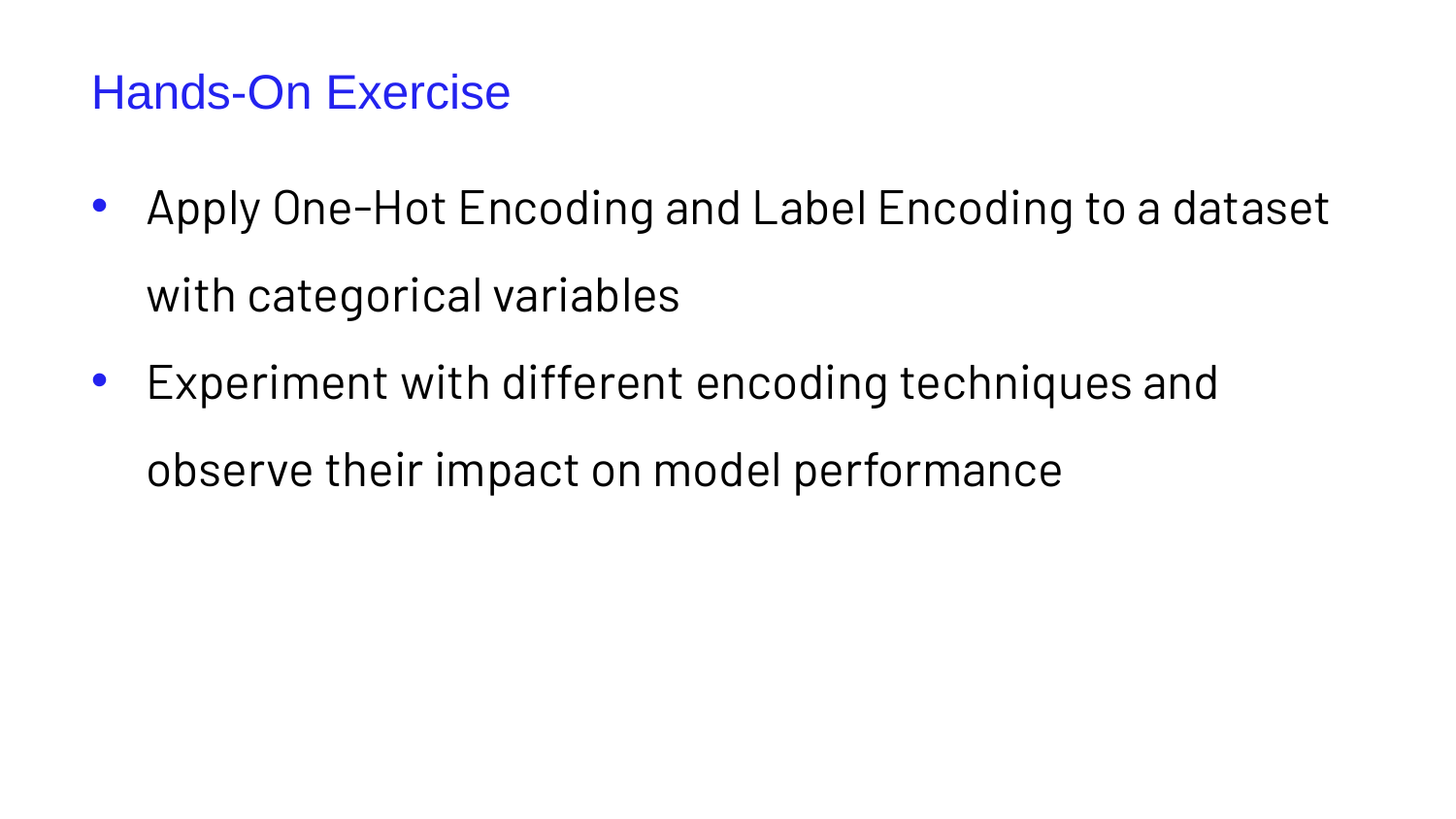

Hands-On Exercise
Apply One-Hot Encoding and Label Encoding to a dataset with categorical variables
Experiment with different encoding techniques and observe their impact on model performance